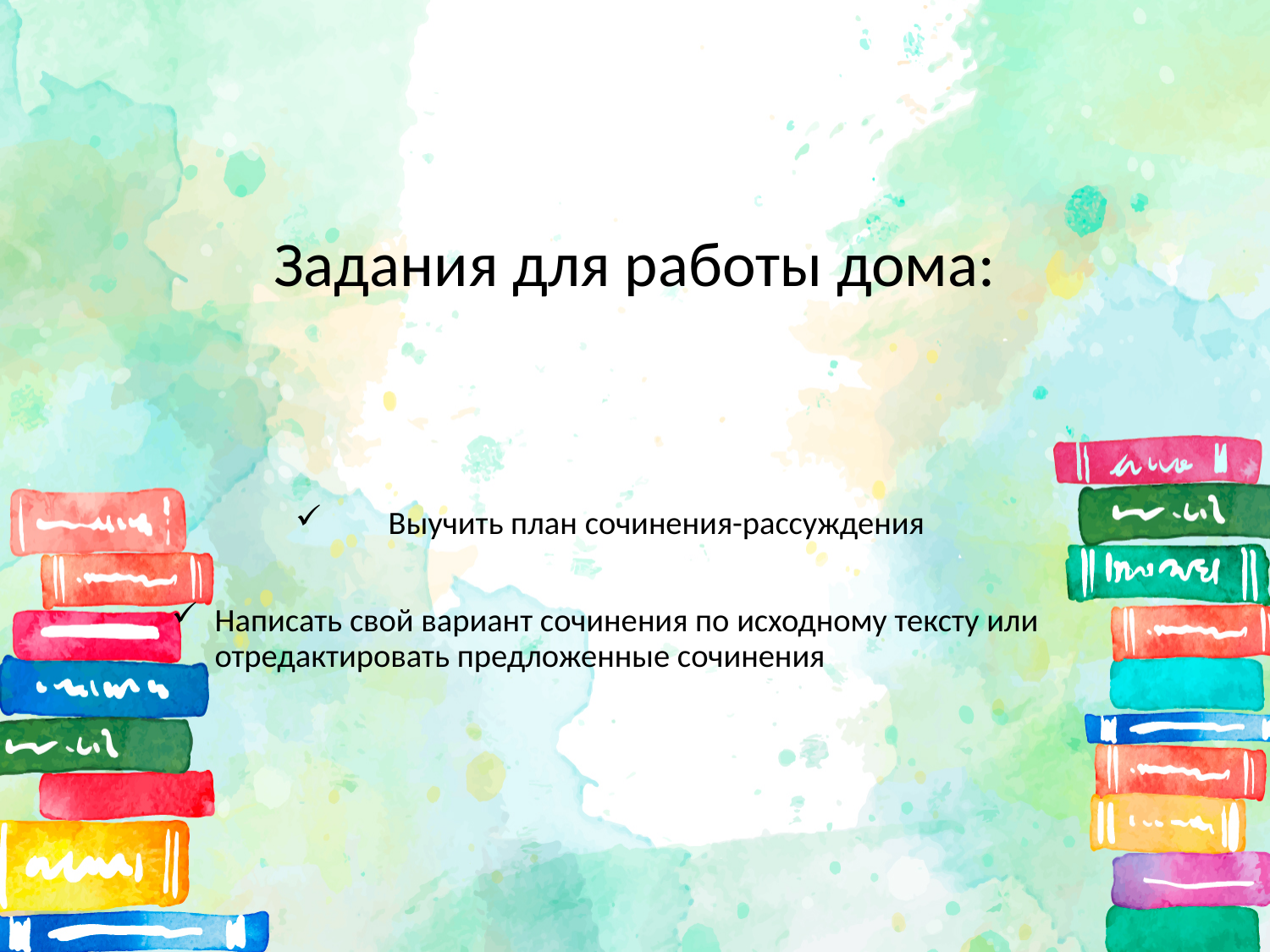

# Задания для работы дома:
Выучить план сочинения-рассуждения

Написать свой вариант сочинения по исходному тексту или отредактировать предложенные сочинения